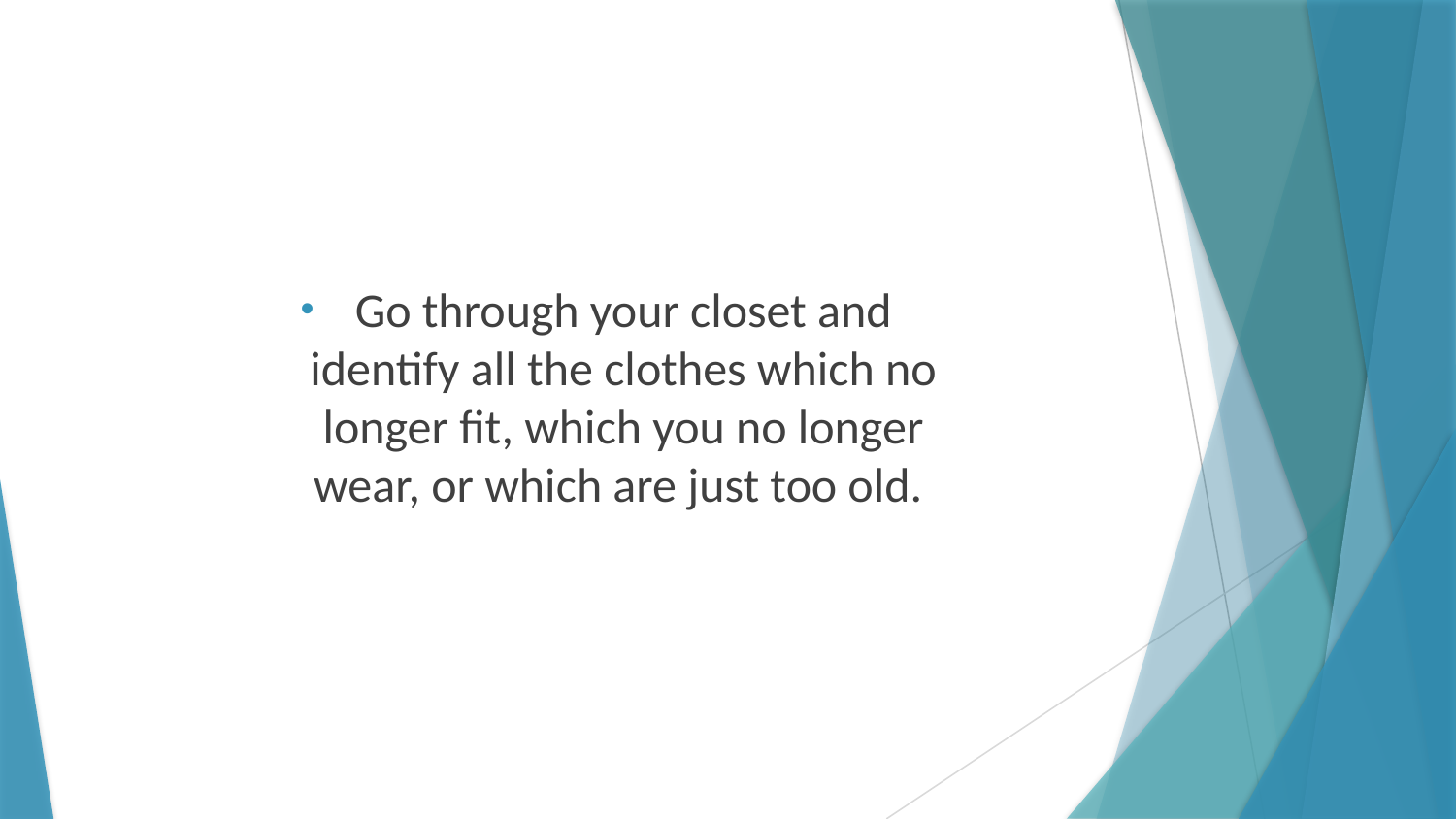

Go through your closet and identify all the clothes which no longer fit, which you no longer wear, or which are just too old.